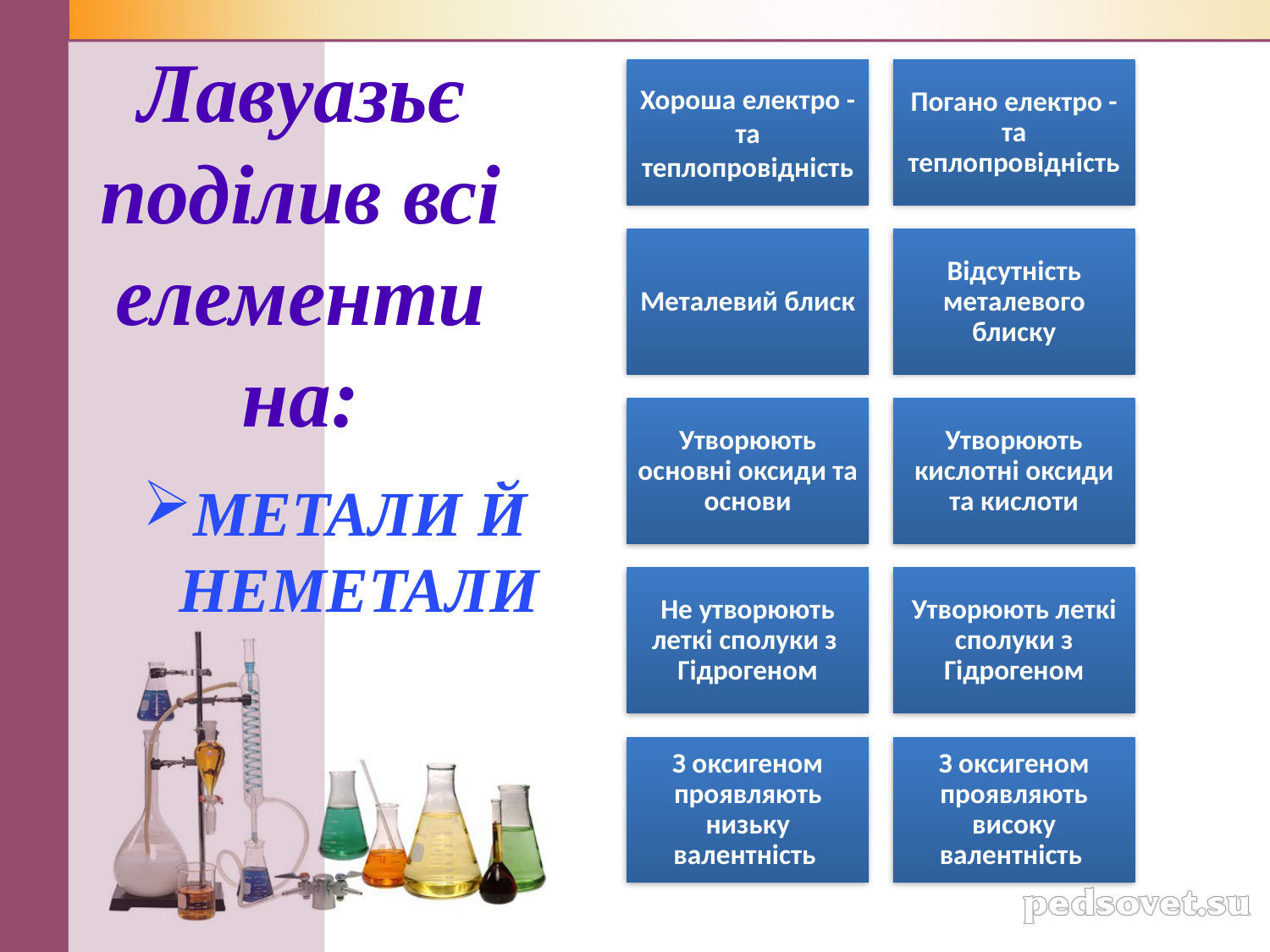

Хороша електро - та теплопровідність
Погано електро - та теплопровідність
Металевий блиск
Відсутність металевого блиску
Утворюють основні оксиди та основи
Утворюють кислотні оксиди та кислоти
Не утворюють леткі сполуки з  Гідрогеном
Утворюють леткі сполуки з Гідрогеном
З оксигеном проявляють низьку валентність
З оксигеном проявляють високу валентність
# Лавуазьє поділив всі елементи на:
МЕТАЛИ Й НЕМЕТАЛИ